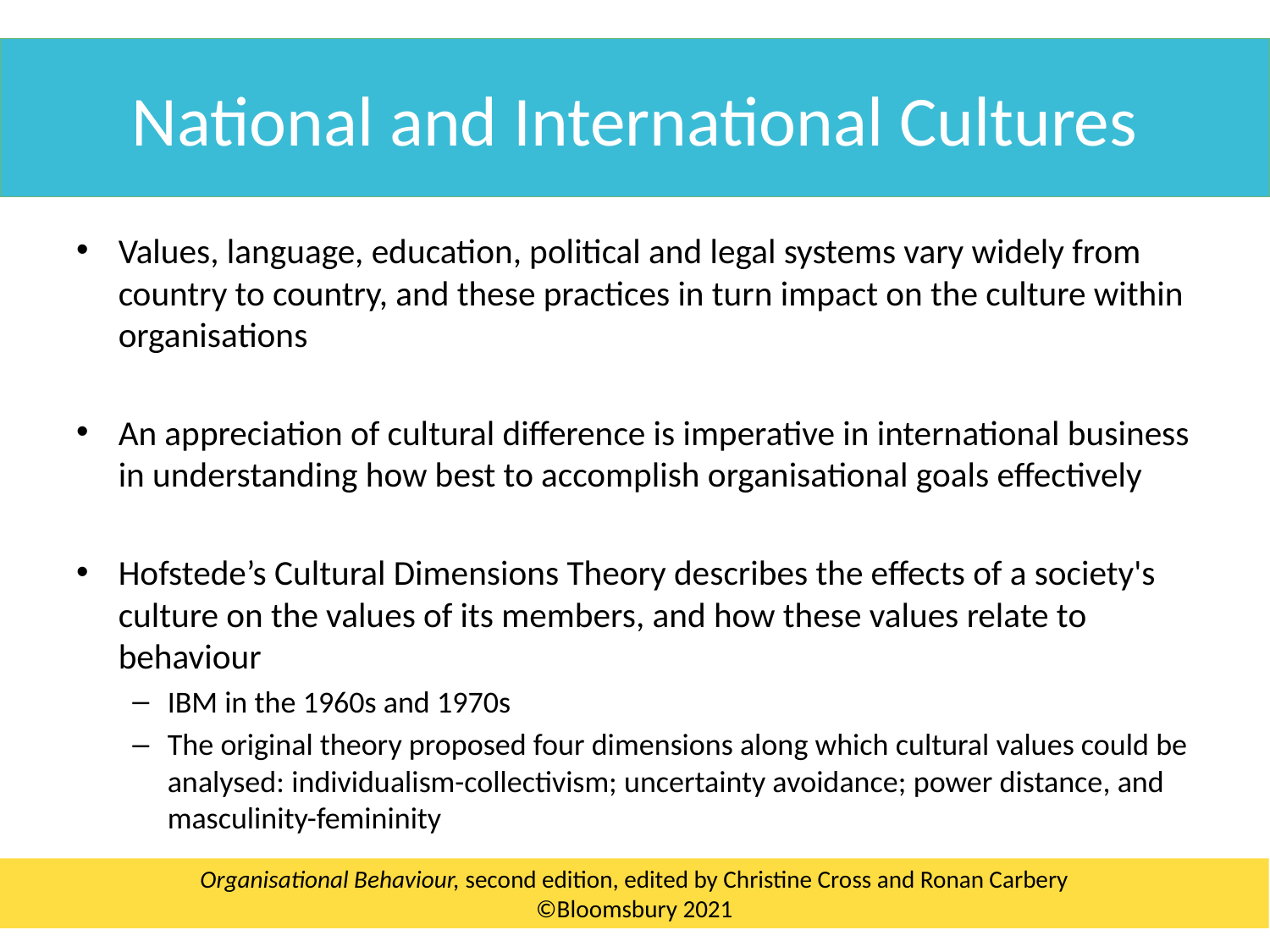

National and International Cultures
Values, language, education, political and legal systems vary widely from country to country, and these practices in turn impact on the culture within organisations

An appreciation of cultural difference is imperative in international business in understanding how best to accomplish organisational goals effectively

Hofstede’s Cultural Dimensions Theory describes the effects of a society's culture on the values of its members, and how these values relate to behaviour
IBM in the 1960s and 1970s
The original theory proposed four dimensions along which cultural values could be analysed: individualism-collectivism; uncertainty avoidance; power distance, and masculinity-femininity